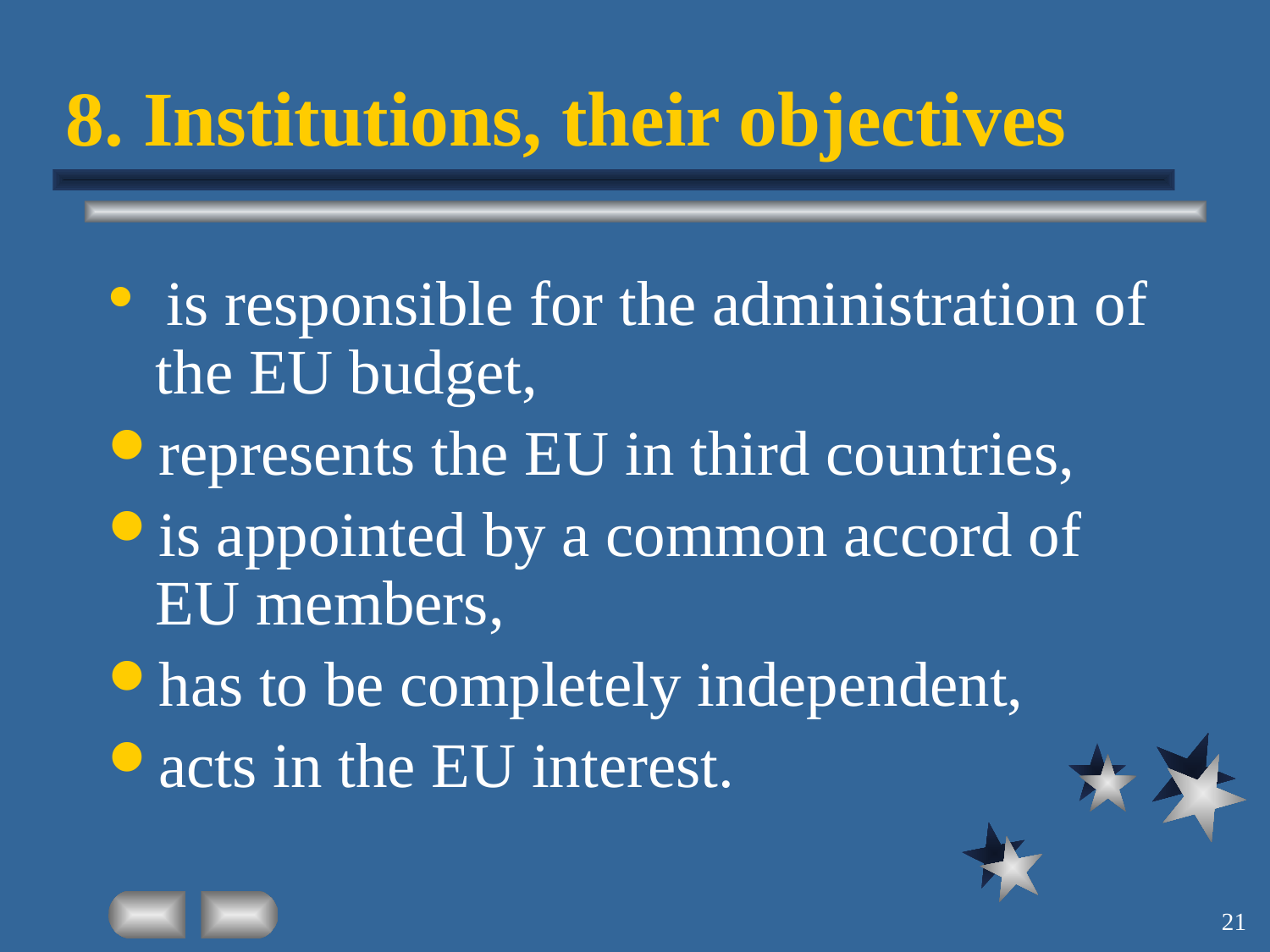

# 8. Institutions, their objectives
 is responsible for the administration of the EU budget,
represents the EU in third countries,
is appointed by a common accord of EU members,
has to be completely independent,
acts in the EU interest.
21